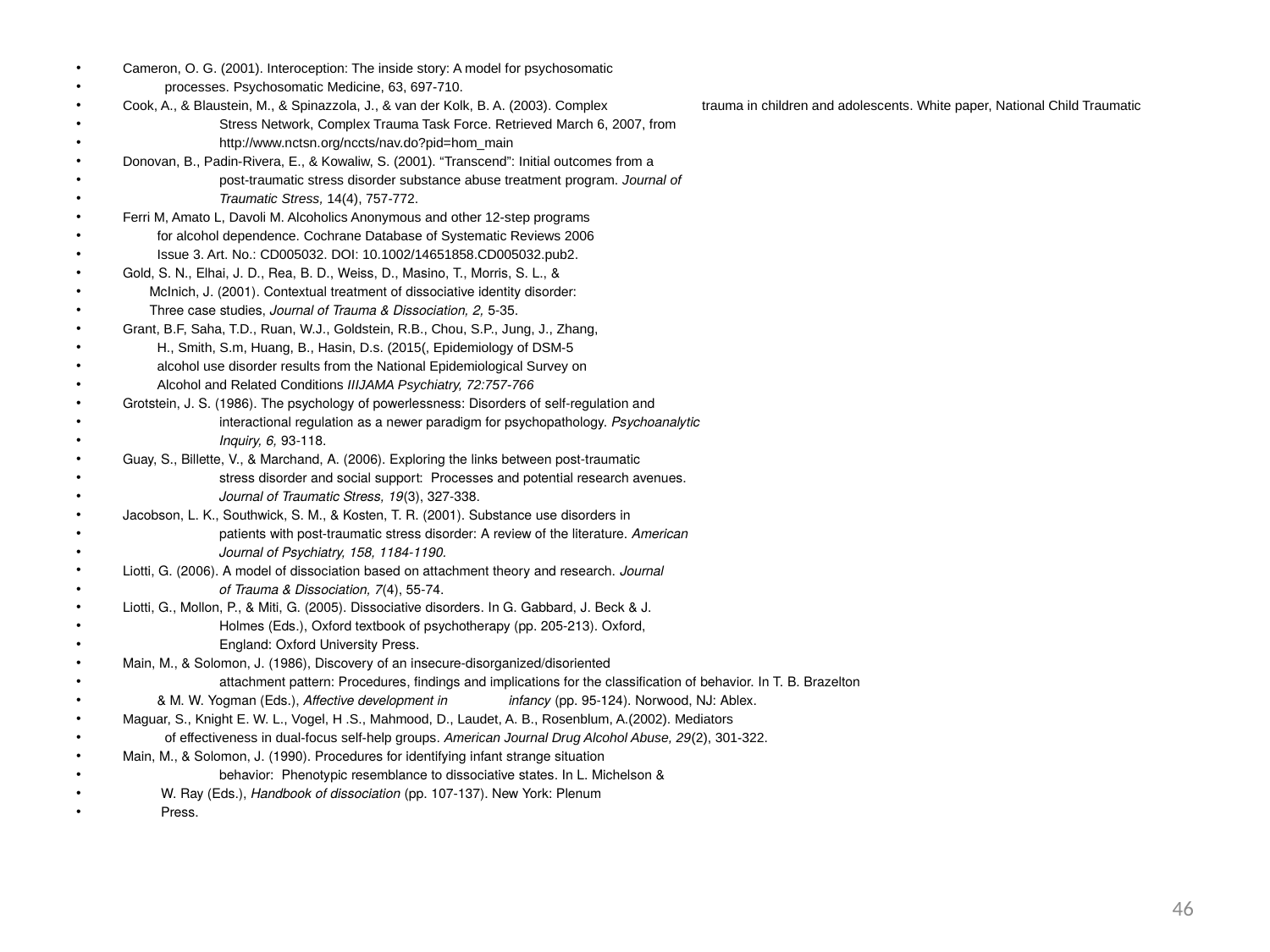

Cameron, O. G. (2001). Interoception: The inside story: A model for psychosomatic
           processes. Psychosomatic Medicine, 63, 697-710.
Cook, A., & Blaustein, M., & Spinazzola, J., & van der Kolk, B. A. (2003). Complex 	trauma in children and adolescents. White paper, National Child Traumatic
	Stress Network, Complex Trauma Task Force. Retrieved March 6, 2007, from
	http://www.nctsn.org/nccts/nav.do?pid=hom_main
Donovan, B., Padin-Rivera, E., & Kowaliw, S. (2001). “Transcend”: Initial outcomes from a
	post-traumatic stress disorder substance abuse treatment program. Journal of
	Traumatic Stress, 14(4), 757-772.
Ferri M, Amato L, Davoli M. Alcoholics Anonymous and other 12-step programs
         for alcohol dependence. Cochrane Database of Systematic Reviews 2006
         Issue 3. Art. No.: CD005032. DOI: 10.1002/14651858.CD005032.pub2.
Gold, S. N., Elhai, J. D., Rea, B. D., Weiss, D., Masino, T., Morris, S. L., &
       McInich, J. (2001). Contextual treatment of dissociative identity disorder:
       Three case studies, Journal of Trauma & Dissociation, 2, 5-35.
Grant, B.F, Saha, T.D., Ruan, W.J., Goldstein, R.B., Chou, S.P., Jung, J., Zhang,
         H., Smith, S.m, Huang, B., Hasin, D.s. (2015(, Epidemiology of DSM-5
         alcohol use disorder results from the National Epidemiological Survey on
         Alcohol and Related Conditions IIIJAMA Psychiatry, 72:757-766
Grotstein, J. S. (1986). The psychology of powerlessness: Disorders of self-regulation and
	interactional regulation as a newer paradigm for psychopathology. Psychoanalytic
	Inquiry, 6, 93-118.
Guay, S., Billette, V., & Marchand, A. (2006). Exploring the links between post-traumatic
	stress disorder and social support:  Processes and potential research avenues.
	Journal of Traumatic Stress, 19(3), 327-338.
Jacobson, L. K., Southwick, S. M., & Kosten, T. R. (2001). Substance use disorders in
	patients with post-traumatic stress disorder: A review of the literature. American
	Journal of Psychiatry, 158, 1184-1190.
Liotti, G. (2006). A model of dissociation based on attachment theory and research. Journal
	of Trauma & Dissociation, 7(4), 55-74.
Liotti, G., Mollon, P., & Miti, G. (2005). Dissociative disorders. In G. Gabbard, J. Beck & J.
	Holmes (Eds.), Oxford textbook of psychotherapy (pp. 205-213). Oxford,
	England: Oxford University Press.
Main, M., & Solomon, J. (1986), Discovery of an insecure-disorganized/disoriented
	attachment pattern: Procedures, findings and implications for the classification of behavior. In T. B. Brazelton
         & M. W. Yogman (Eds.), Affective development in 	infancy (pp. 95-124). Norwood, NJ: Ablex.
Maguar, S., Knight E. W. L., Vogel, H .S., Mahmood, D., Laudet, A. B., Rosenblum, A.(2002). Mediators
           of effectiveness in dual-focus self-help groups. American Journal Drug Alcohol Abuse, 29(2), 301-322.
Main, M., & Solomon, J. (1990). Procedures for identifying infant strange situation
	behavior:  Phenotypic resemblance to dissociative states. In L. Michelson &
          W. Ray (Eds.), Handbook of dissociation (pp. 107-137). New York: Plenum
          Press.
46